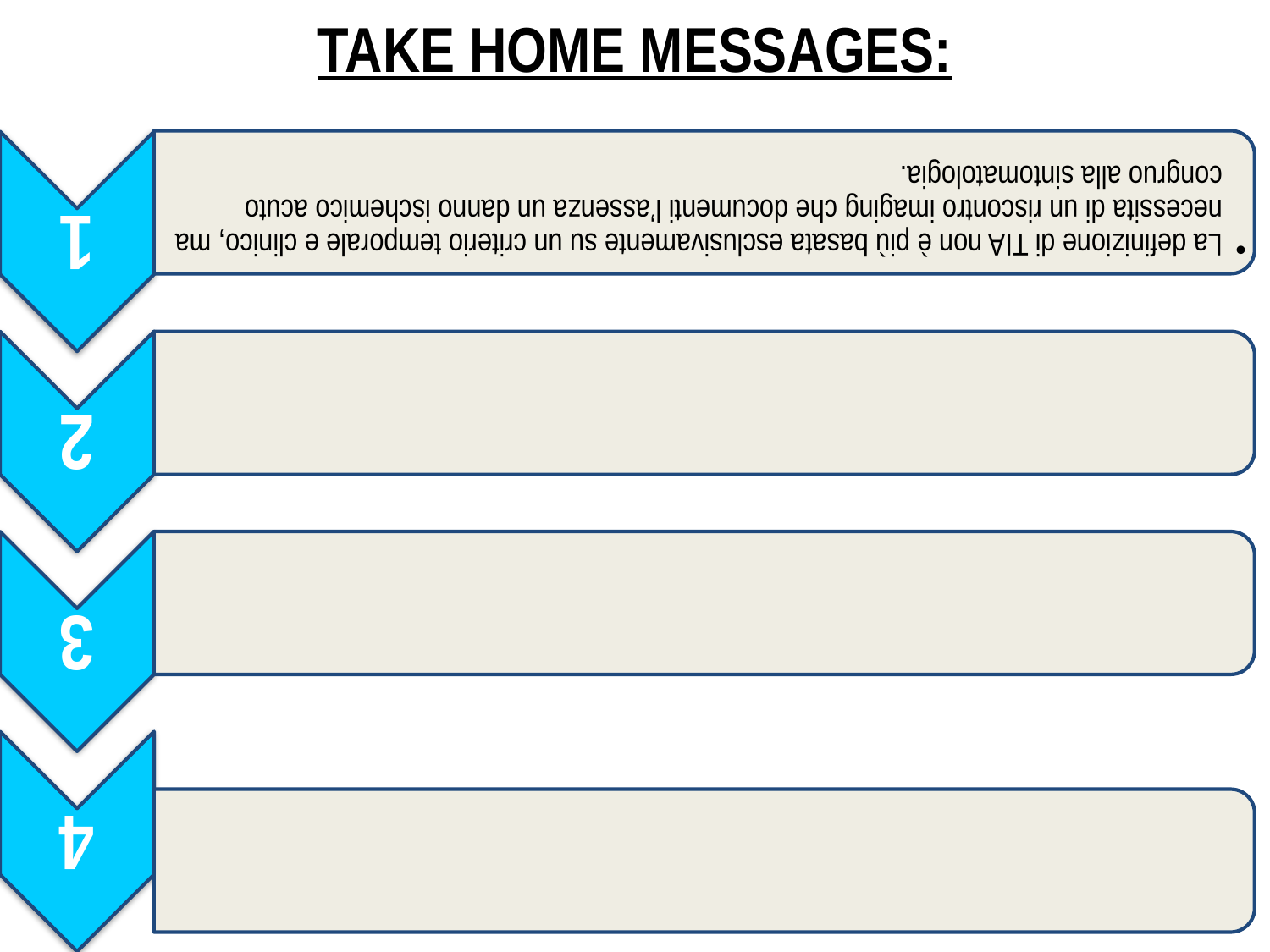

# TAKE HOME MESSAGES:
1
La definizione di TIA non è più basata esclusivamente su un criterio temporale e clinico, ma necessita di un riscontro imaging che documenti l’assenza un danno ischemico acuto congruo alla sintomatologia.
2

3

4